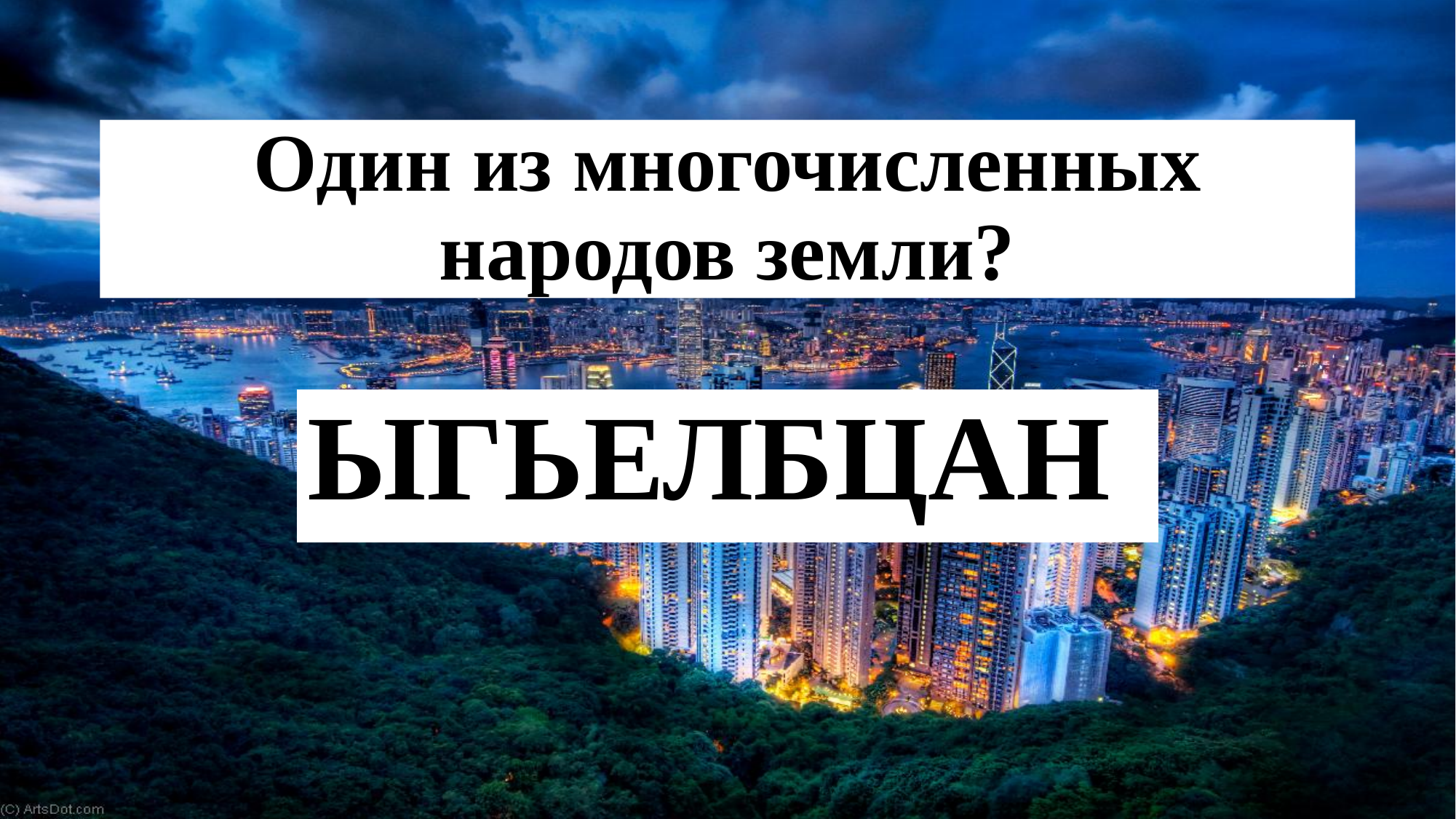

# Один из многочисленных народов земли?
ЫГЬЕЛБЦАН